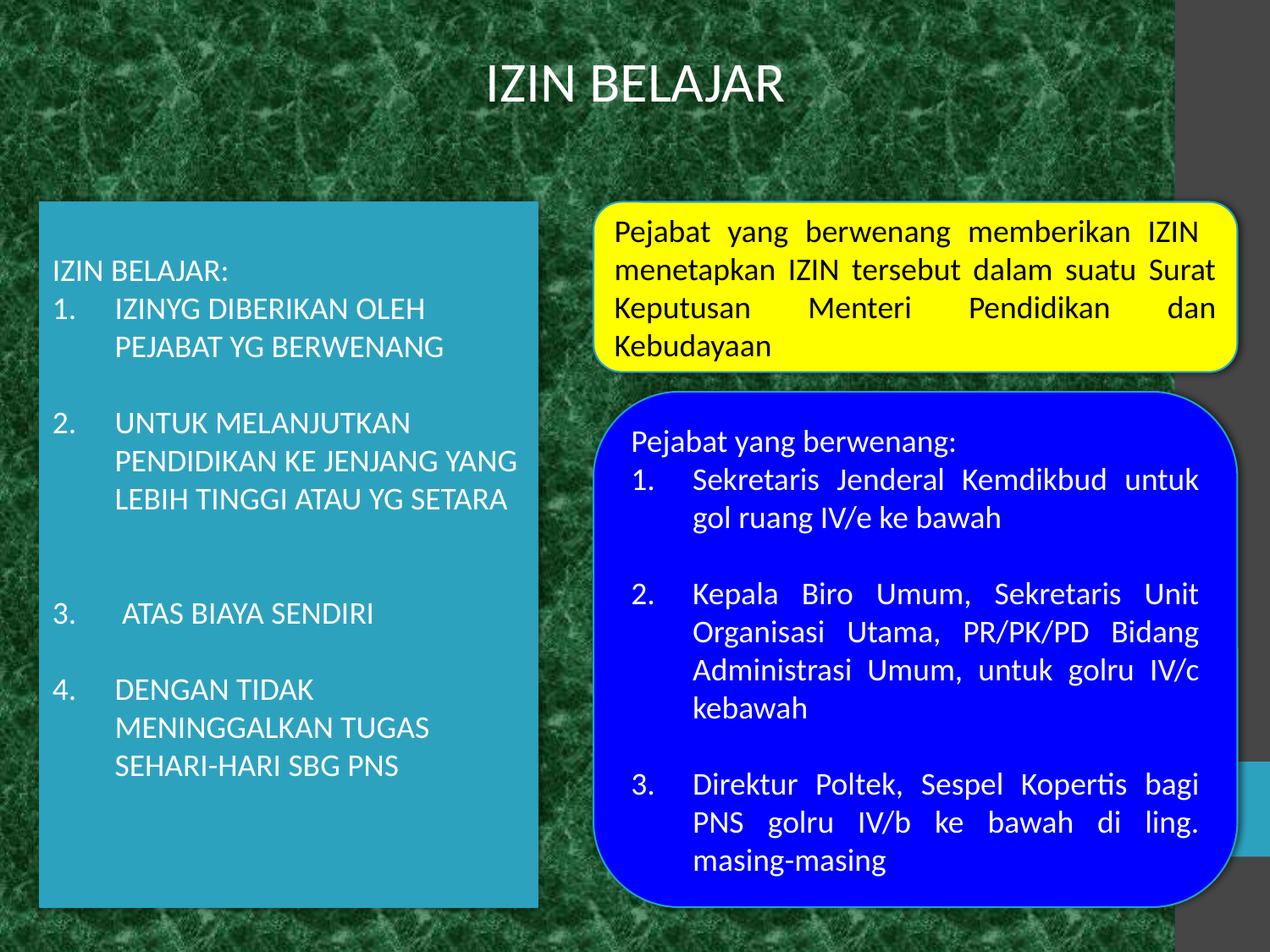

IZIN BELAJAR
IZIN BELAJAR:
IZINYG DIBERIKAN OLEH PEJABAT YG BERWENANG

UNTUK MELANJUTKAN PENDIDIKAN KE JENJANG YANG LEBIH TINGGI ATAU YG SETARA

 ATAS BIAYA SENDIRI

DENGAN TIDAK MENINGGALKAN TUGAS SEHARI-HARI SBG PNS

Pejabat yang berwenang memberikan IZIN  menetapkan IZIN tersebut dalam suatu Surat Keputusan Menteri Pendidikan dan Kebudayaan
Pejabat yang berwenang:
Sekretaris Jenderal Kemdikbud untuk gol ruang IV/e ke bawah

Kepala Biro Umum, Sekretaris Unit Organisasi Utama, PR/PK/PD Bidang Administrasi Umum, untuk golru IV/c kebawah

Direktur Poltek, Sespel Kopertis bagi PNS golru IV/b ke bawah di ling. masing-masing